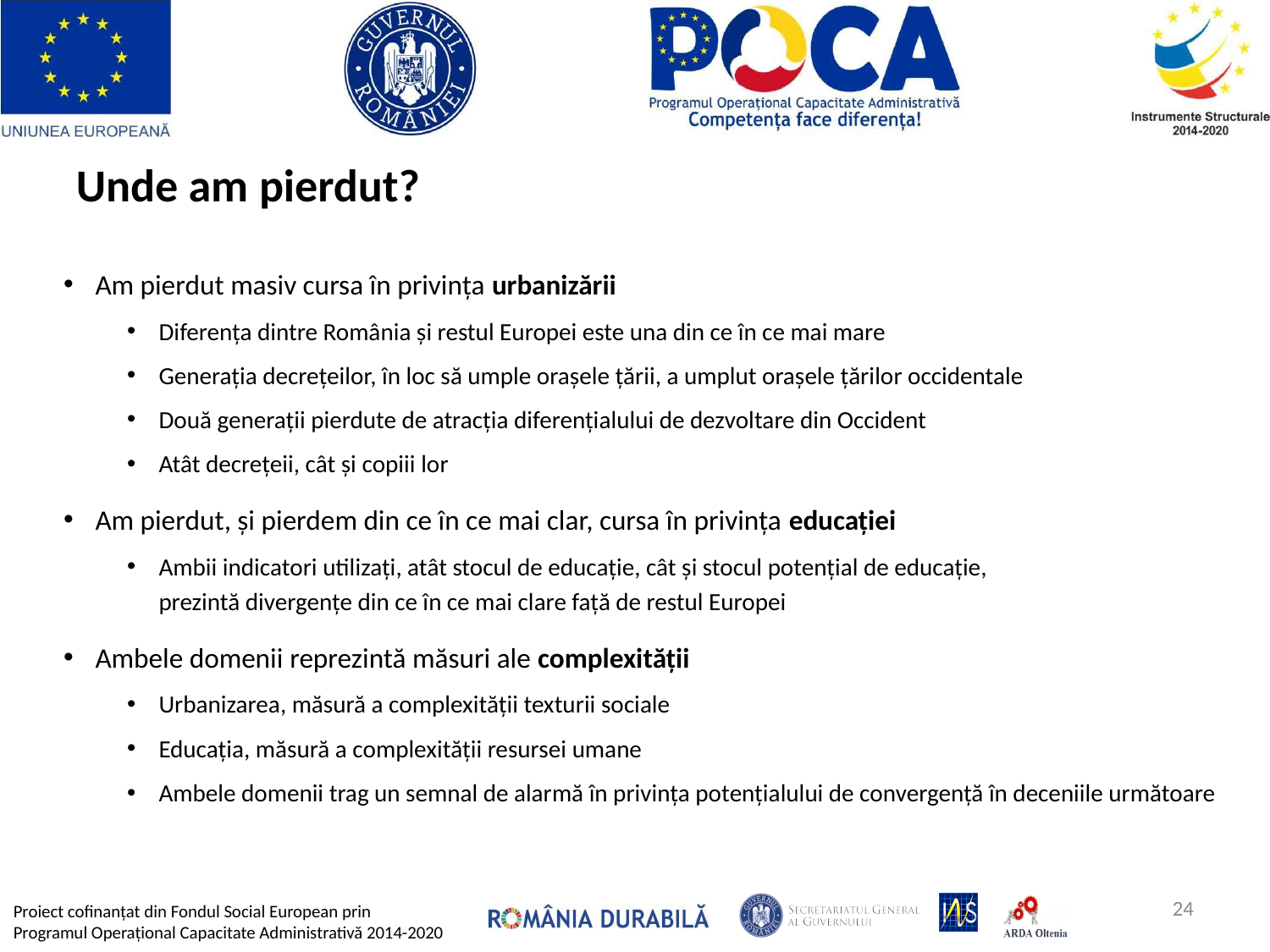

Unde am pierdut?
Am pierdut masiv cursa în privința urbanizării
Diferența dintre România și restul Europei este una din ce în ce mai mare
Generația decrețeilor, în loc să umple orașele țării, a umplut orașele țărilor occidentale
Două generații pierdute de atracția diferențialului de dezvoltare din Occident
Atât decrețeii, cât și copiii lor
Am pierdut, și pierdem din ce în ce mai clar, cursa în privința educației
Ambii indicatori utilizați, atât stocul de educație, cât și stocul potențial de educație,
prezintă divergențe din ce în ce mai clare față de restul Europei
Ambele domenii reprezintă măsuri ale complexității
Urbanizarea, măsură a complexității texturii sociale
Educația, măsură a complexității resursei umane
Ambele domenii trag un semnal de alarmă în privința potențialului de convergență în deceniile următoare
24